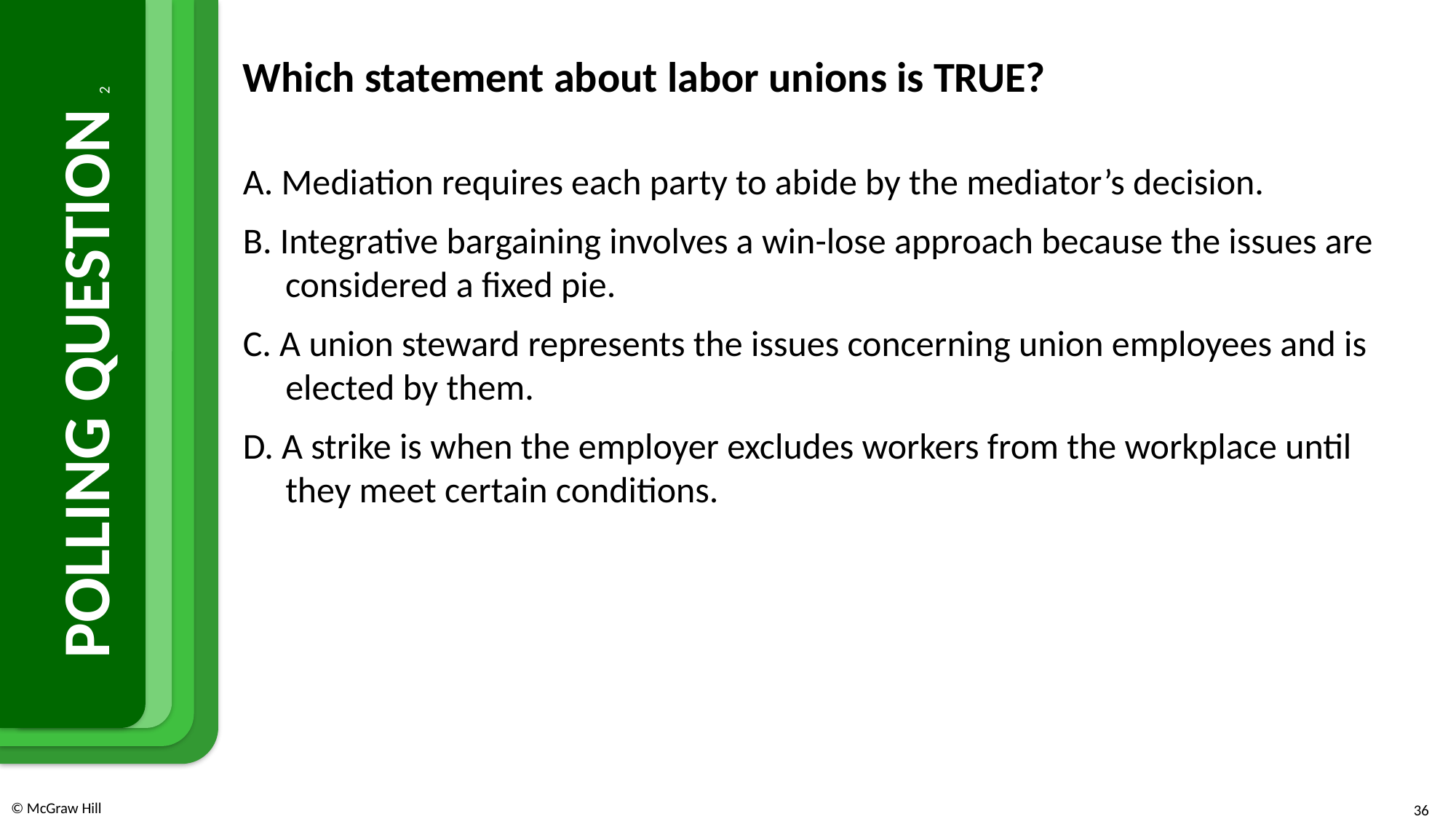

Which statement about labor unions is TRUE?
A. Mediation requires each party to abide by the mediator’s decision.
B. Integrative bargaining involves a win-lose approach because the issues are considered a fixed pie.
C. A union steward represents the issues concerning union employees and is elected by them.
D. A strike is when the employer excludes workers from the workplace until they meet certain conditions.
# POLLING QUESTION 2